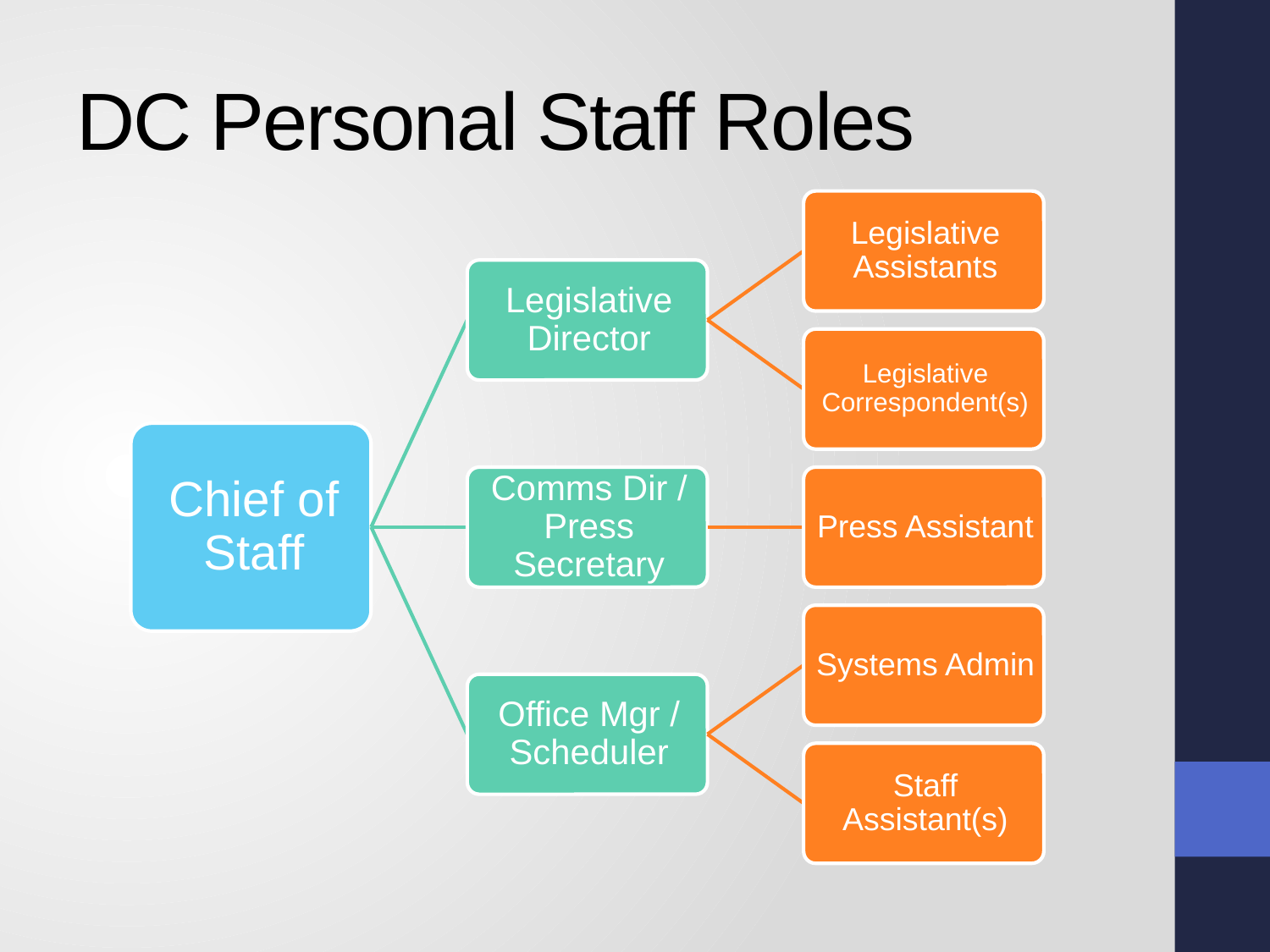

# DC Personal Staff Roles
Chief of Staff

Legislative Director

Legislative Assistants

Legislative Correspondent(s)

Comms Dir / Press Secretary

Press Assistant

Office Mgr / Scheduler

Systems Admin

Staff Assistant(s)